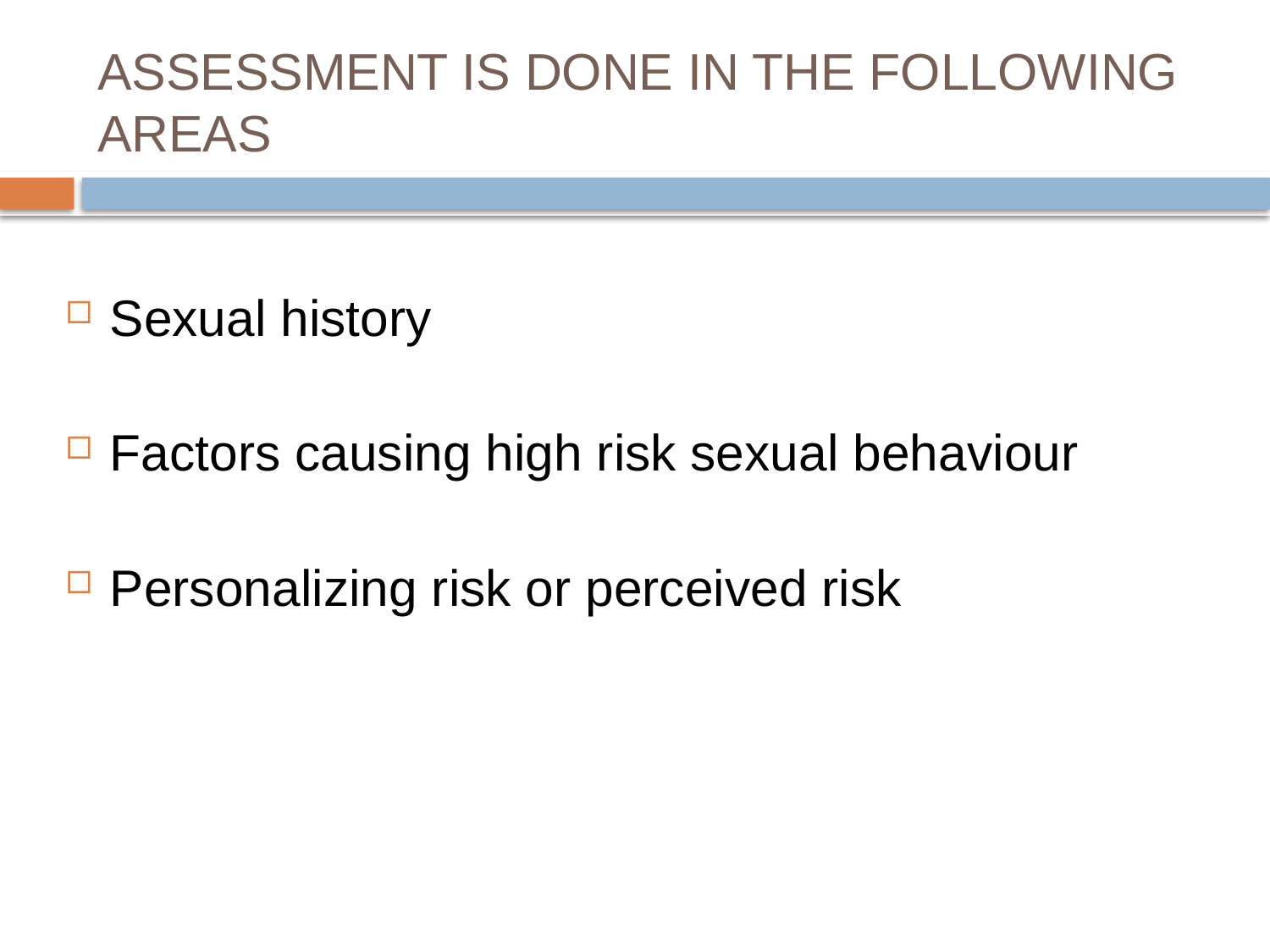

# ASSESSMENT IS DONE IN THE FOLLOWING AREAS
Sexual history

Factors causing high risk sexual behaviour

Personalizing risk or perceived risk